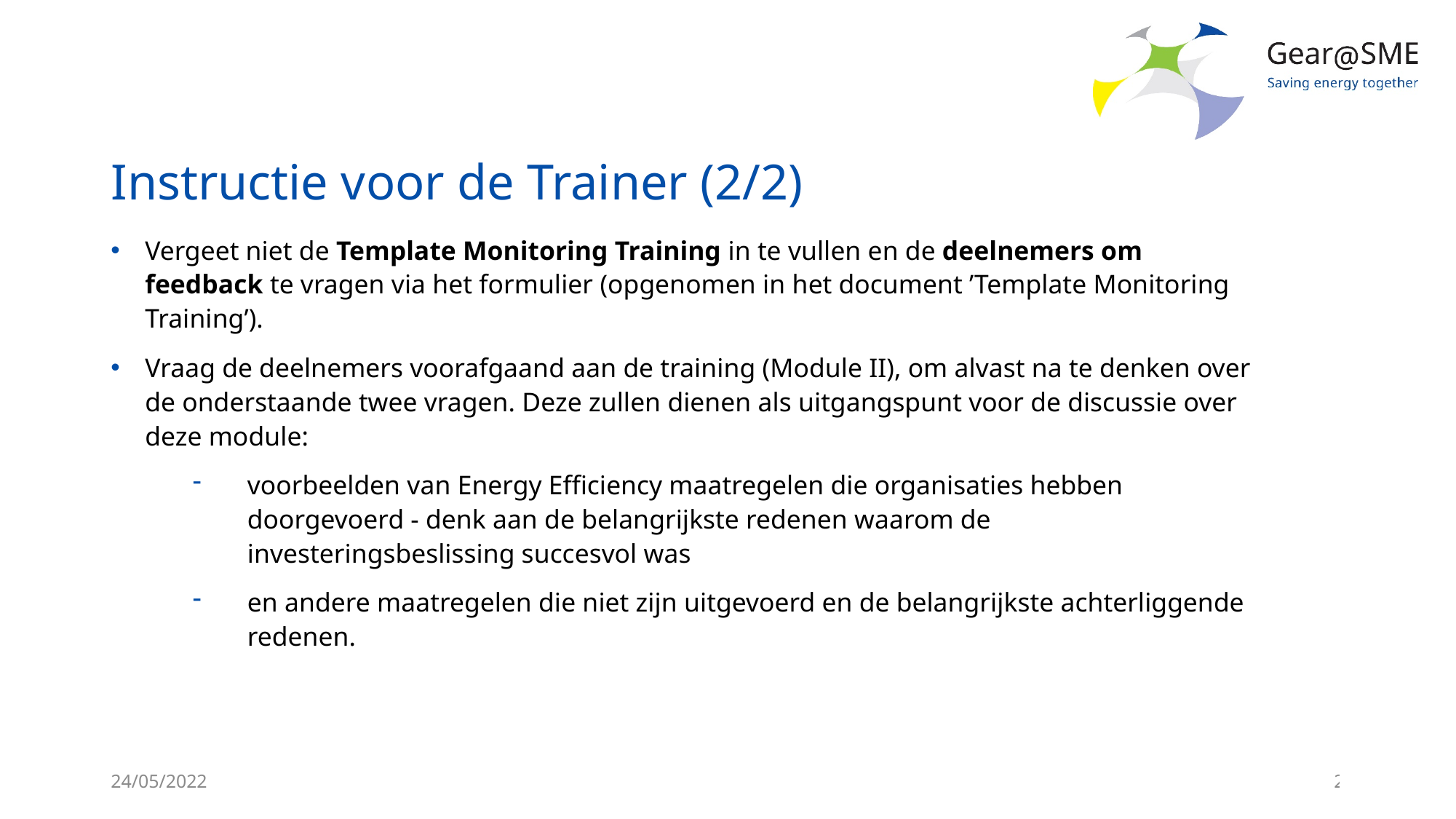

# Instructie voor de Trainer (2/2)
Vergeet niet de Template Monitoring Training in te vullen en de deelnemers om feedback te vragen via het formulier (opgenomen in het document ’Template Monitoring Training’).
Vraag de deelnemers voorafgaand aan de training (Module II), om alvast na te denken over de onderstaande twee vragen. Deze zullen dienen als uitgangspunt voor de discussie over deze module:
voorbeelden van Energy Efficiency maatregelen die organisaties hebben doorgevoerd - denk aan de belangrijkste redenen waarom de investeringsbeslissing succesvol was
en andere maatregelen die niet zijn uitgevoerd en de belangrijkste achterliggende redenen.

24/05/2022
2